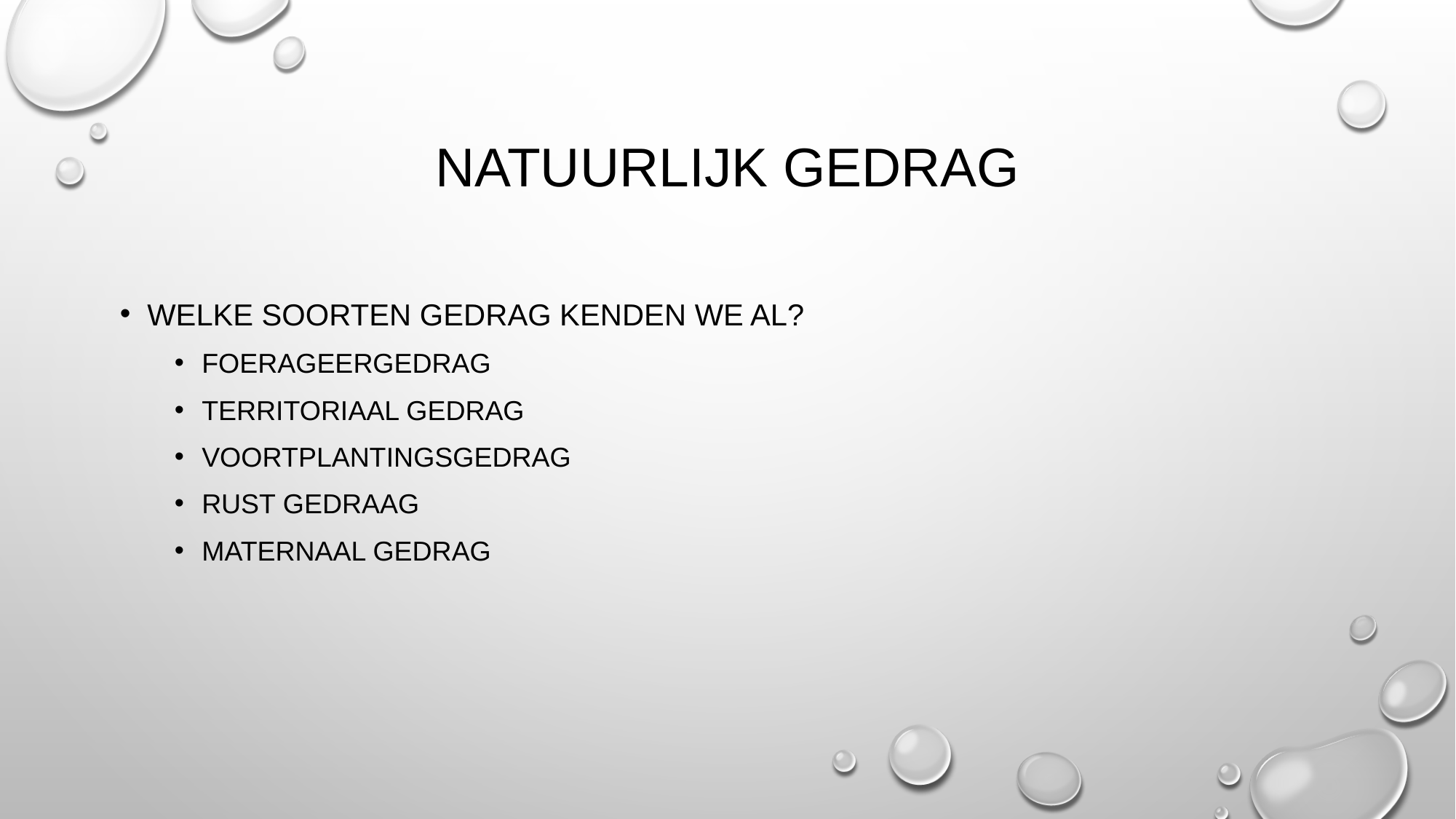

# Natuurlijk gedrag
Welke soorten gedrag kenden we al?
Foerageergedrag
Territoriaal gedrag
Voortplantingsgedrag
Rust gedraag
Maternaal gedrag